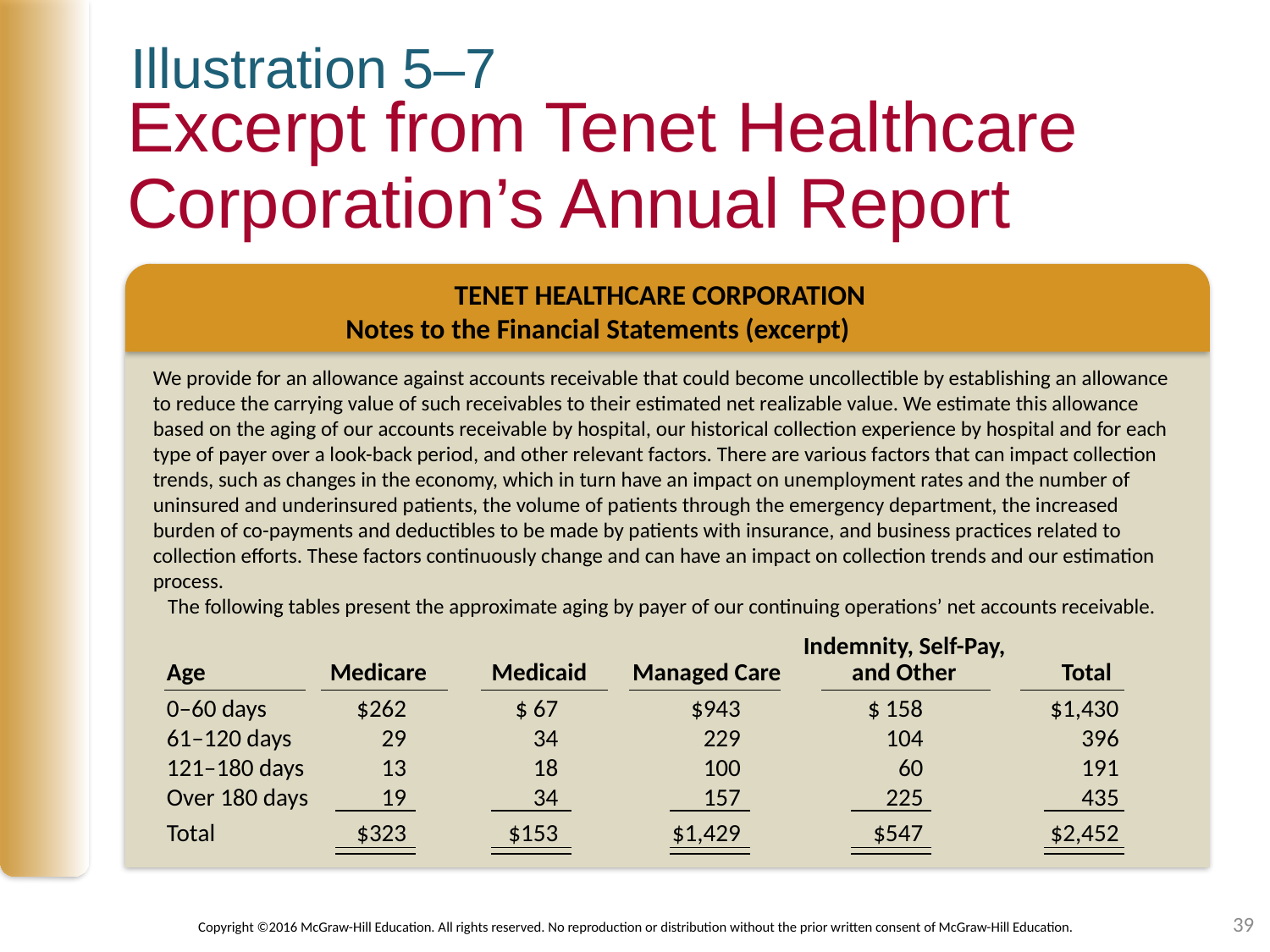

Illustration 5–7
# Excerpt from Tenet Healthcare Corporation’s Annual Report

TENET HEALTHCARE CORPORATION
Notes to the Financial Statements (excerpt)

We provide for an allowance against accounts receivable that could become uncollectible by establishing an allowance to reduce the carrying value of such receivables to their estimated net realizable value. We estimate this allowance based on the aging of our accounts receivable by hospital, our historical collection experience by hospital and for each type of payer over a look-back period, and other relevant factors. There are various factors that can impact collection trends, such as changes in the economy, which in turn have an impact on unemployment rates and the number of uninsured and underinsured patients, the volume of patients through the emergency department, the increased burden of co-payments and deductibles to be made by patients with insurance, and business practices related to collection efforts. These factors continuously change and can have an impact on collection trends and our estimation process.
   The following tables present the approximate aging by payer of our continuing operations’ net accounts receivable.
				Indemnity, Self-Pay,
Age 	Medicare 	Medicaid	Managed Care	and Other	Total
0–60 days 	$262 	$ 67 	$943 	                      $ 158 	    $1,430
61–120 days 	29 	34 	229 	104 	396
121–180 days 	13 	18 	100 	60 	191
Over 180 days 	19 	34 	157 	225 	435
Total 	$323 	$153 	$1,429 	                       $547 	$2,452